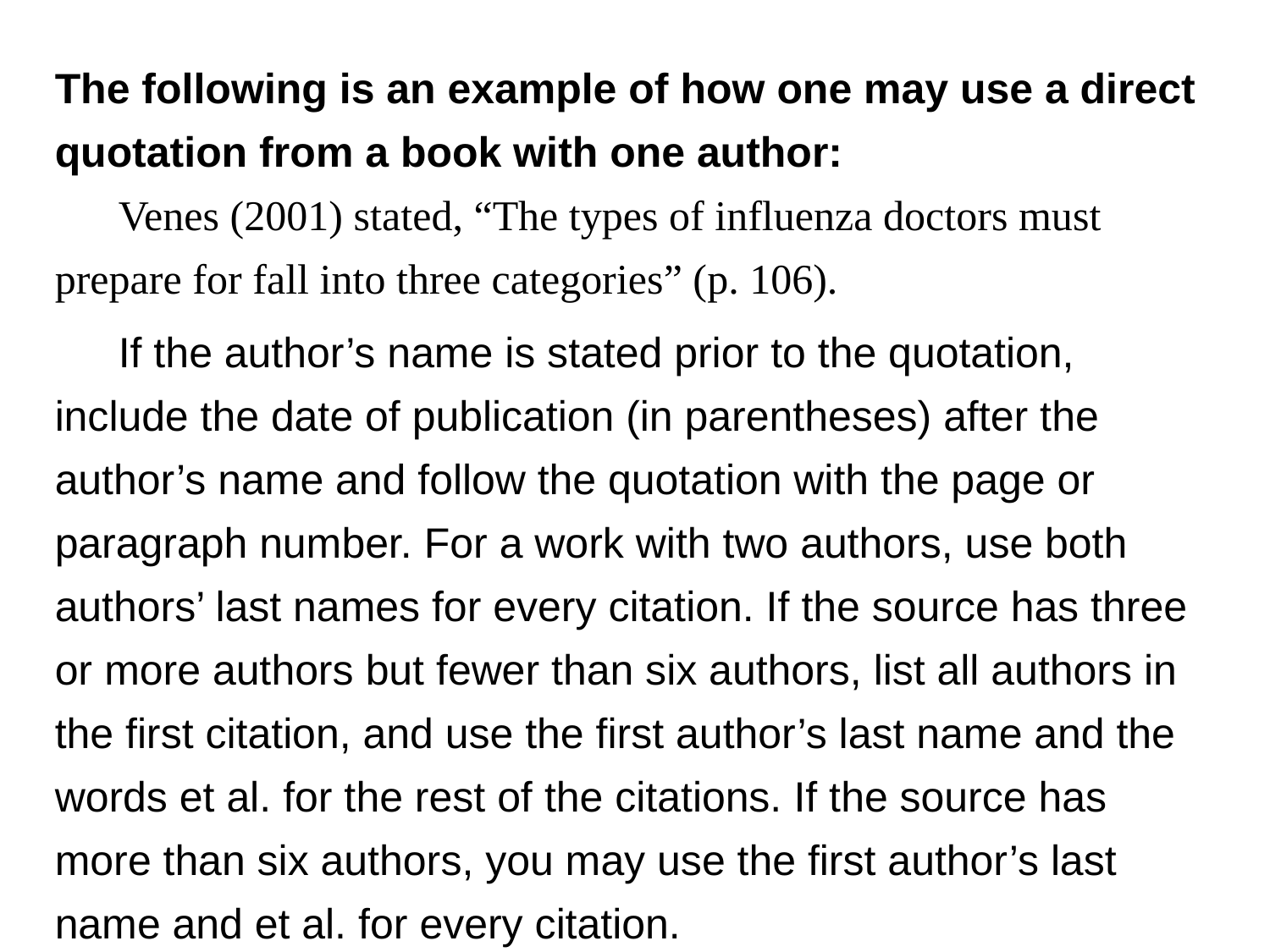

The following is an example of how one may use a direct quotation from a book with one author:
Venes (2001) stated, “The types of influenza doctors must prepare for fall into three categories” (p. 106).

If the author’s name is stated prior to the quotation, include the date of publication (in parentheses) after the author’s name and follow the quotation with the page or paragraph number. For a work with two authors, use both authors’ last names for every citation. If the source has three or more authors but fewer than six authors, list all authors in the first citation, and use the first author’s last name and the words et al. for the rest of the citations. If the source has more than six authors, you may use the first author’s last name and et al. for every citation.